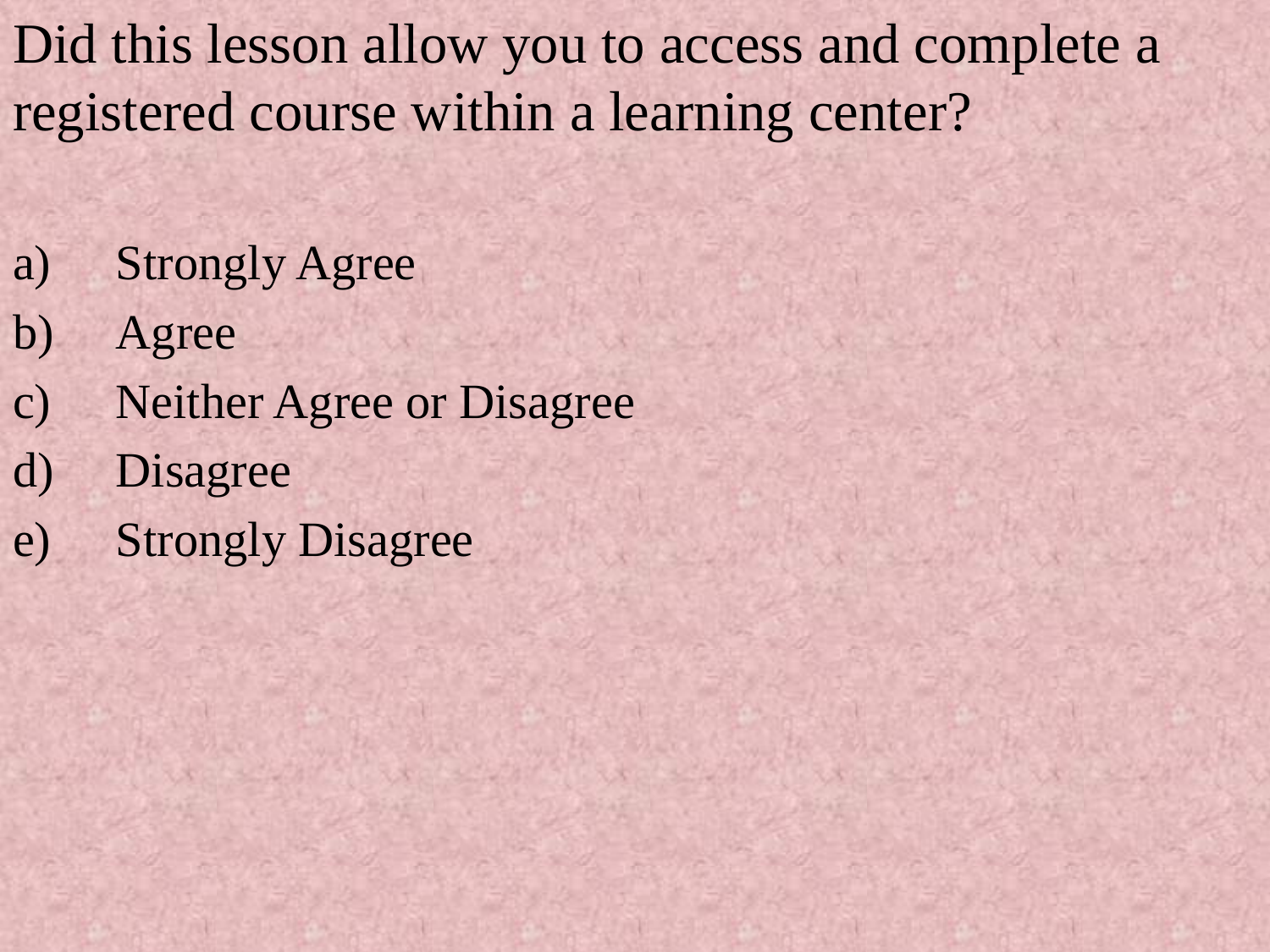

Did this lesson allow you to access and complete a registered course within a learning center?

Strongly Agree
Agree
Neither Agree or Disagree
Disagree
Strongly Disagree